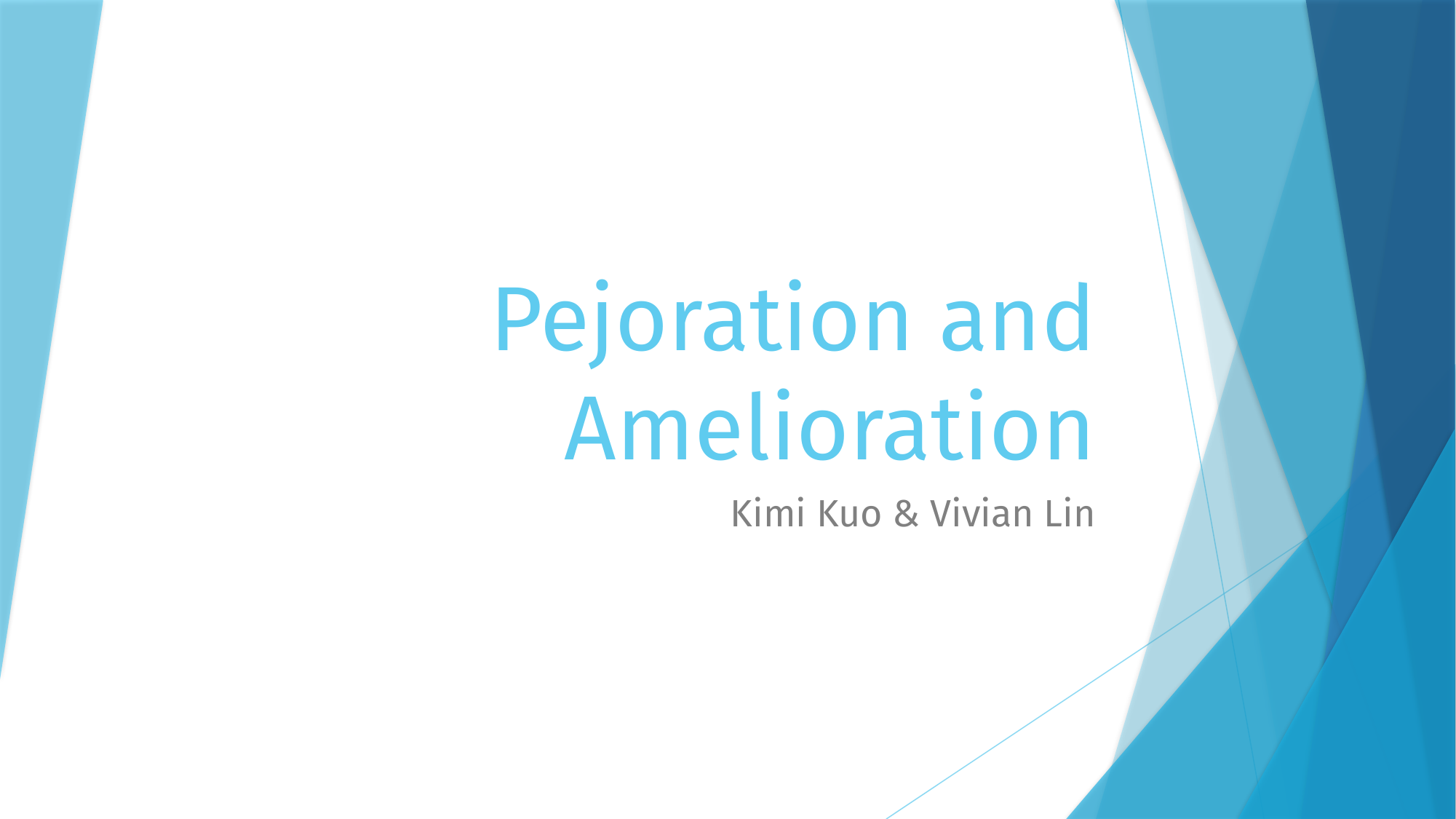

# Pejoration and Amelioration
Kimi Kuo & Vivian Lin